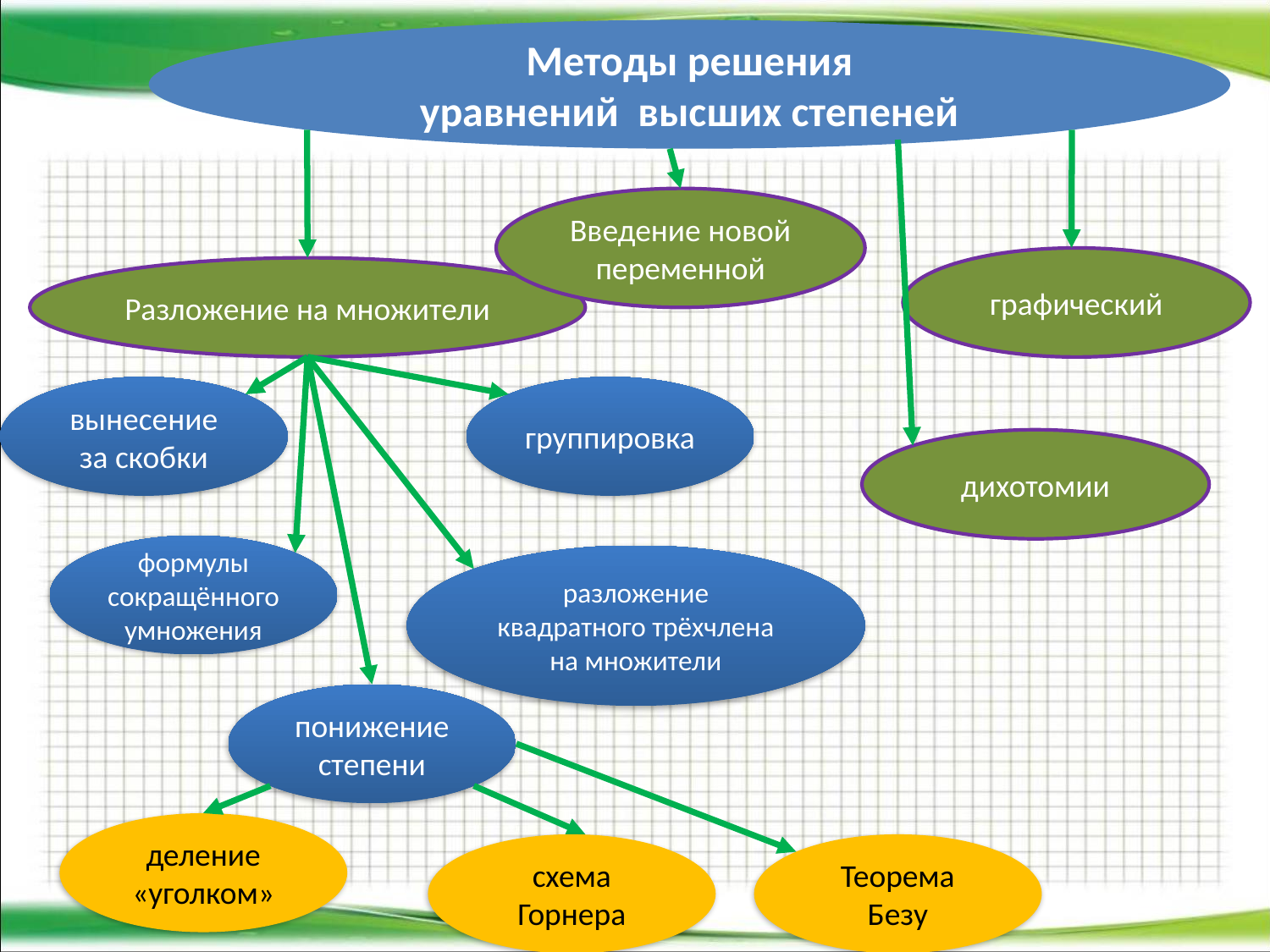

Методы решения
уравнений  высших степеней
Введение новой переменной
графический
Разложение на множители
вынесение за скобки
группировка
дихотомии
формулы сокращённого умножения
разложение квадратного трёхчлена на множители
понижение степени
деление «уголком»
схема Горнера
Теорема Безу